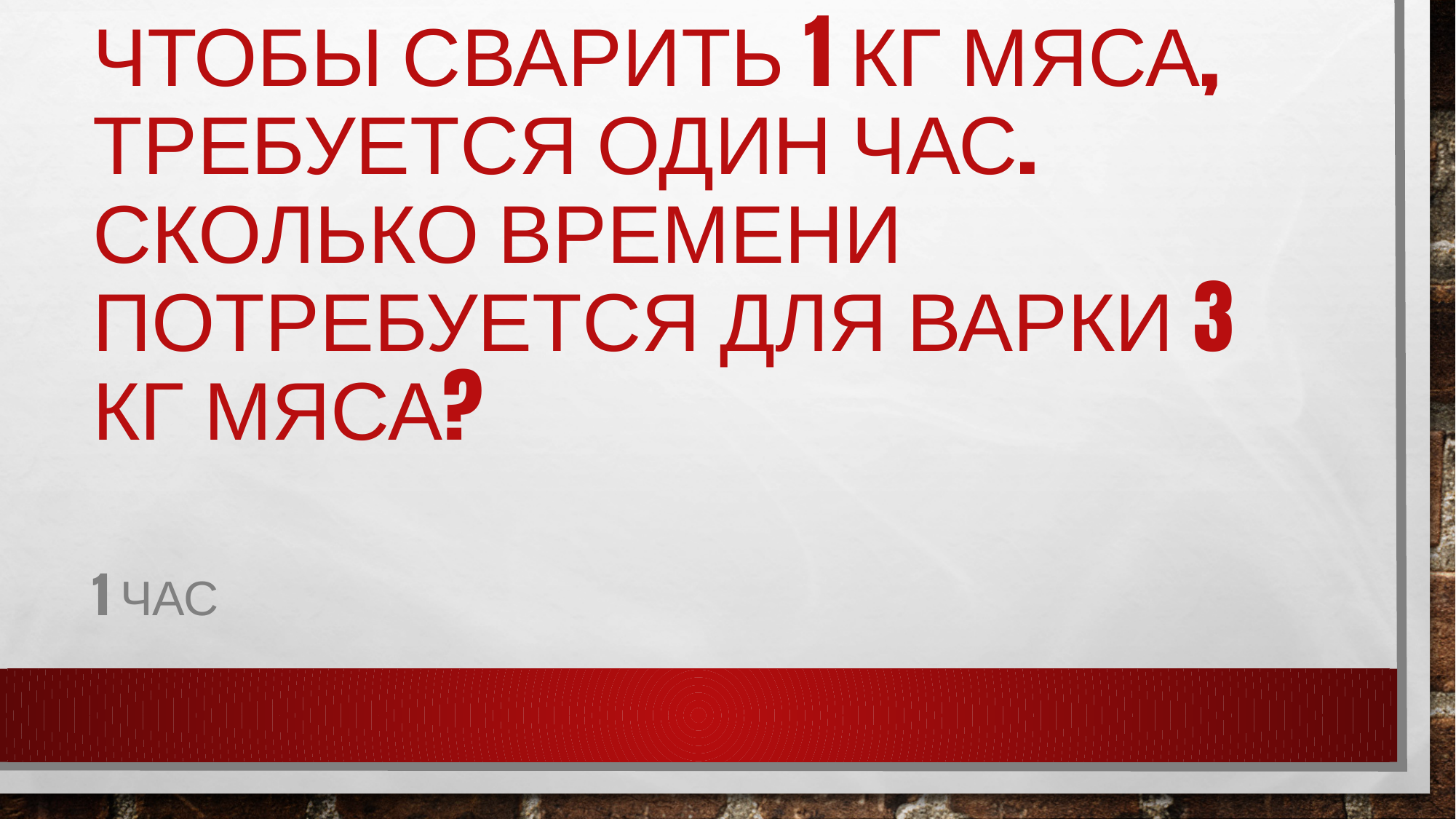

# Чтобы сварить 1 кг мяса, требуется один час. Сколько времени потребуется для варки 3 кг мяса?
1 час